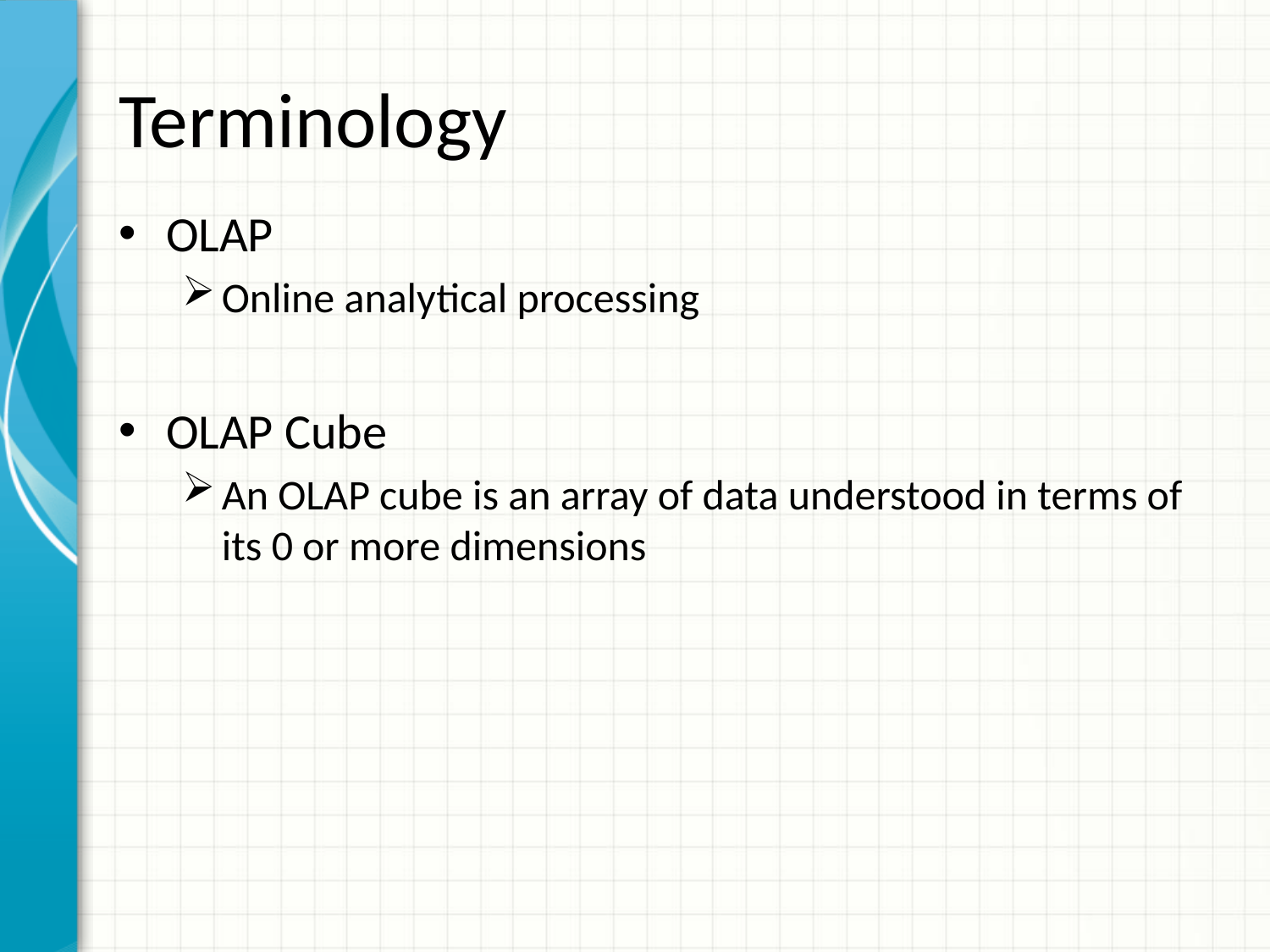

# Terminology
OLAP
Online analytical processing

OLAP Cube
An OLAP cube is an array of data understood in terms of its 0 or more dimensions